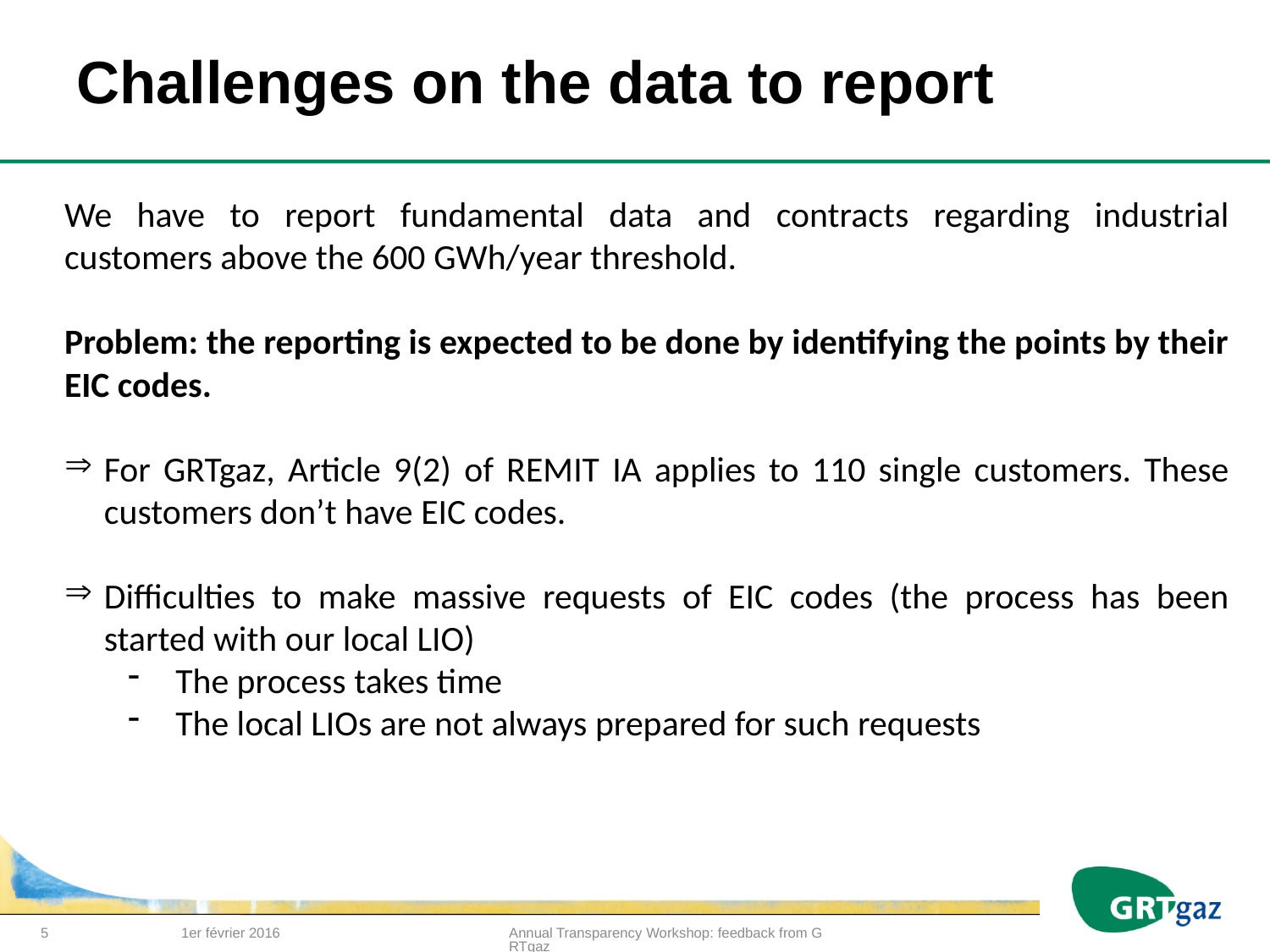

# Challenges on the data to report
We have to report fundamental data and contracts regarding industrial customers above the 600 GWh/year threshold.

Problem: the reporting is expected to be done by identifying the points by their EIC codes.

For GRTgaz, Article 9(2) of REMIT IA applies to 110 single customers. These customers don’t have EIC codes.

Difficulties to make massive requests of EIC codes (the process has been started with our local LIO)
The process takes time
The local LIOs are not always prepared for such requests
5
1er février 2016
Annual Transparency Workshop: feedback from GRTgaz